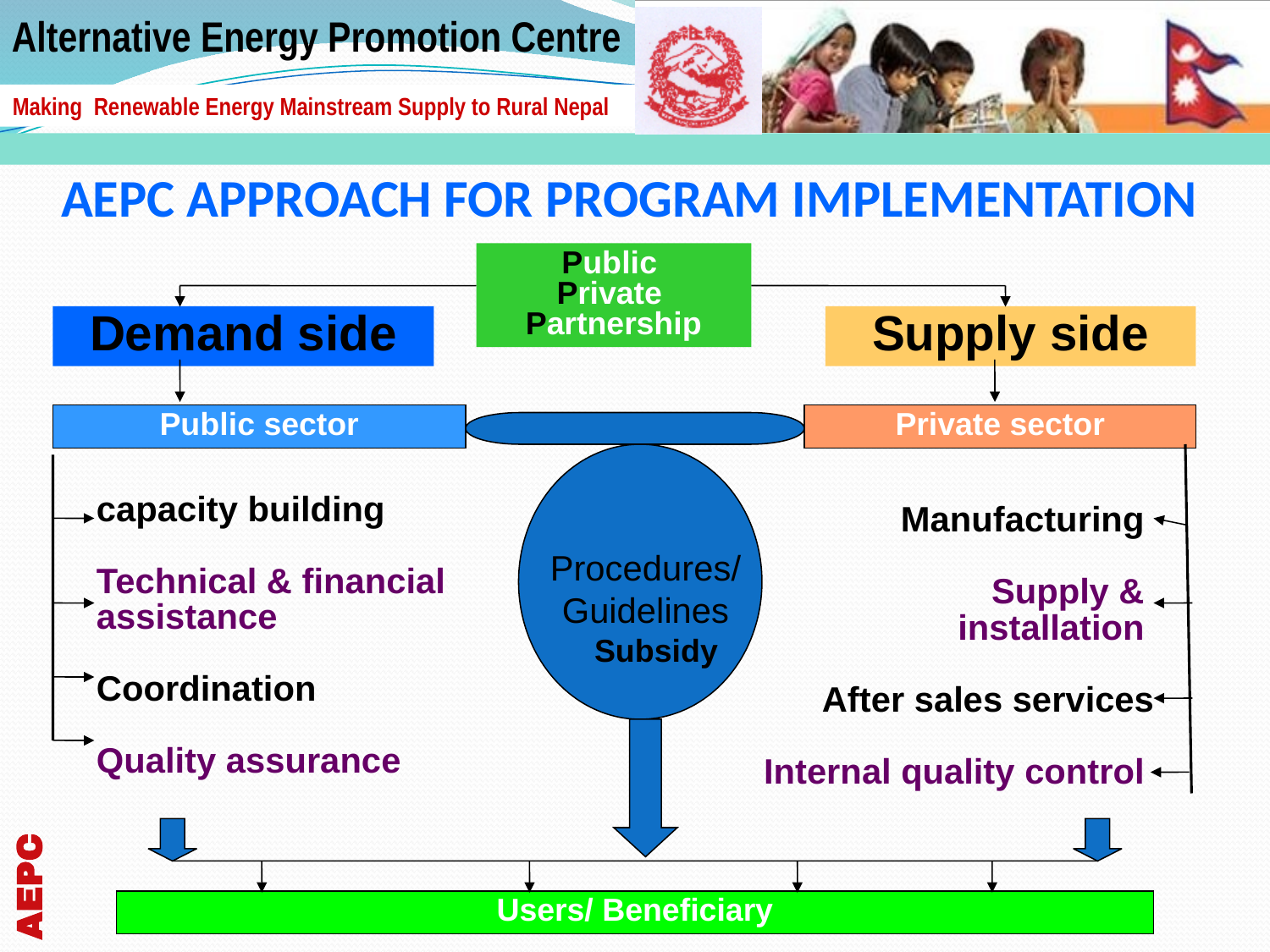

AEPC APPROACH FOR PROgram Implementation
Public
Private
Partnership

Demand side
Supply side

Public sector
Private sector

Manufacturing

Supply &
installation

After sales services

Internal quality control

capacity building

Technical & financial assistance

Coordination

Quality assurance
Procedures/ Guidelines
Subsidy

Users/ Beneficiary